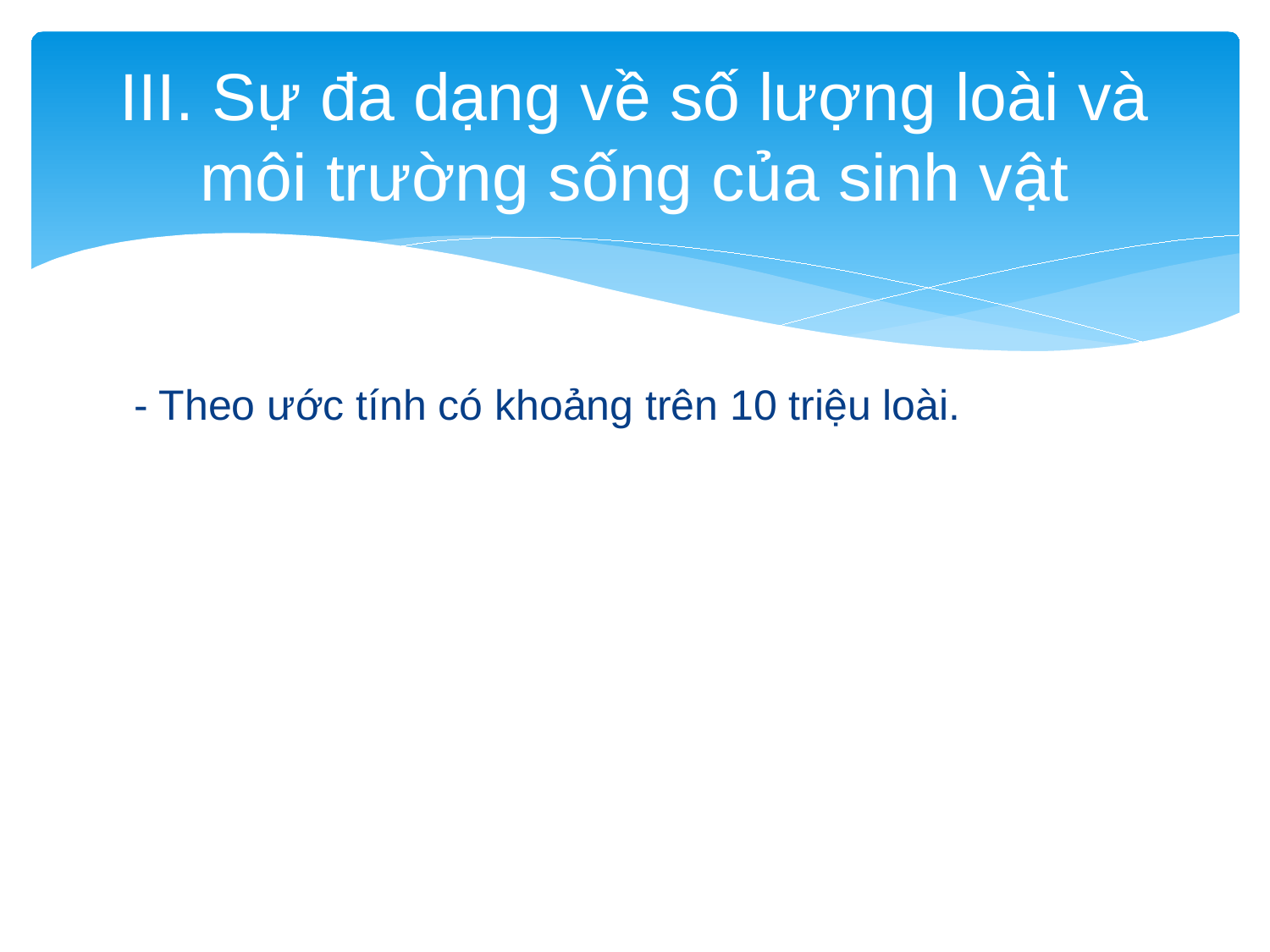

# III. Sự đa dạng về số lượng loài và môi trường sống của sinh vật
- Theo ước tính có khoảng trên 10 triệu loài.